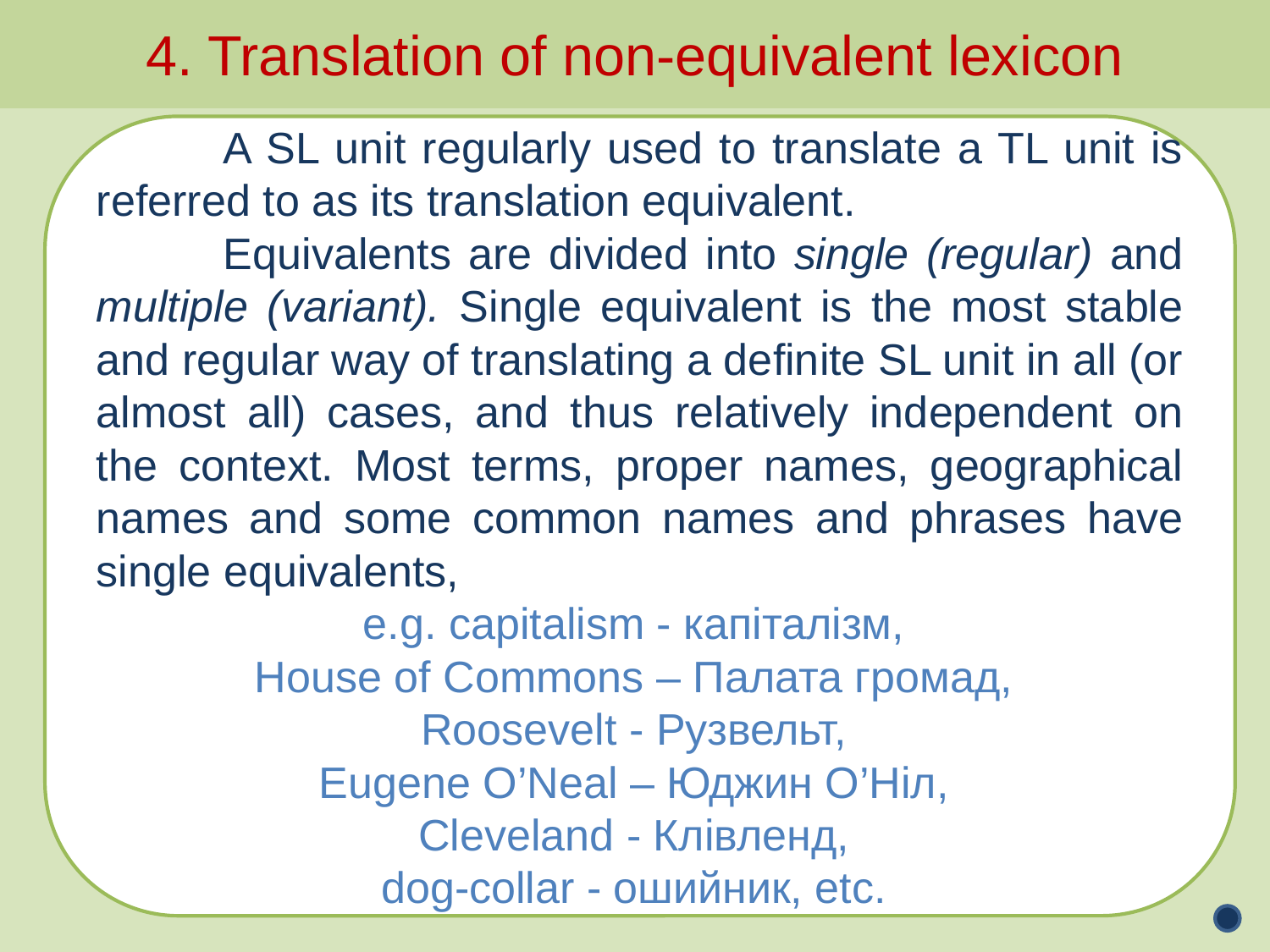

4. Translation of non-equivalent lexicon
	A SL unit regularly used to translate a TL unit is referred to as its translation equivalent.
	Equivalents are divided into single (regular) and multiple (variant). Single equivalent is the most stable and regular way of translating a definite SL unit in all (or almost all) cases, and thus relatively independent on the context. Most terms, proper names, geographical names and some common names and phrases have single equivalents,
e.g. capitalism - капіталізм,
House of Commons – Палата громад,
Roosevelt - Рузвельт,
Eugene O’Neal – Юджин О’Ніл,
Cleveland - Клівленд,
dog-collar - ошийник, etc.